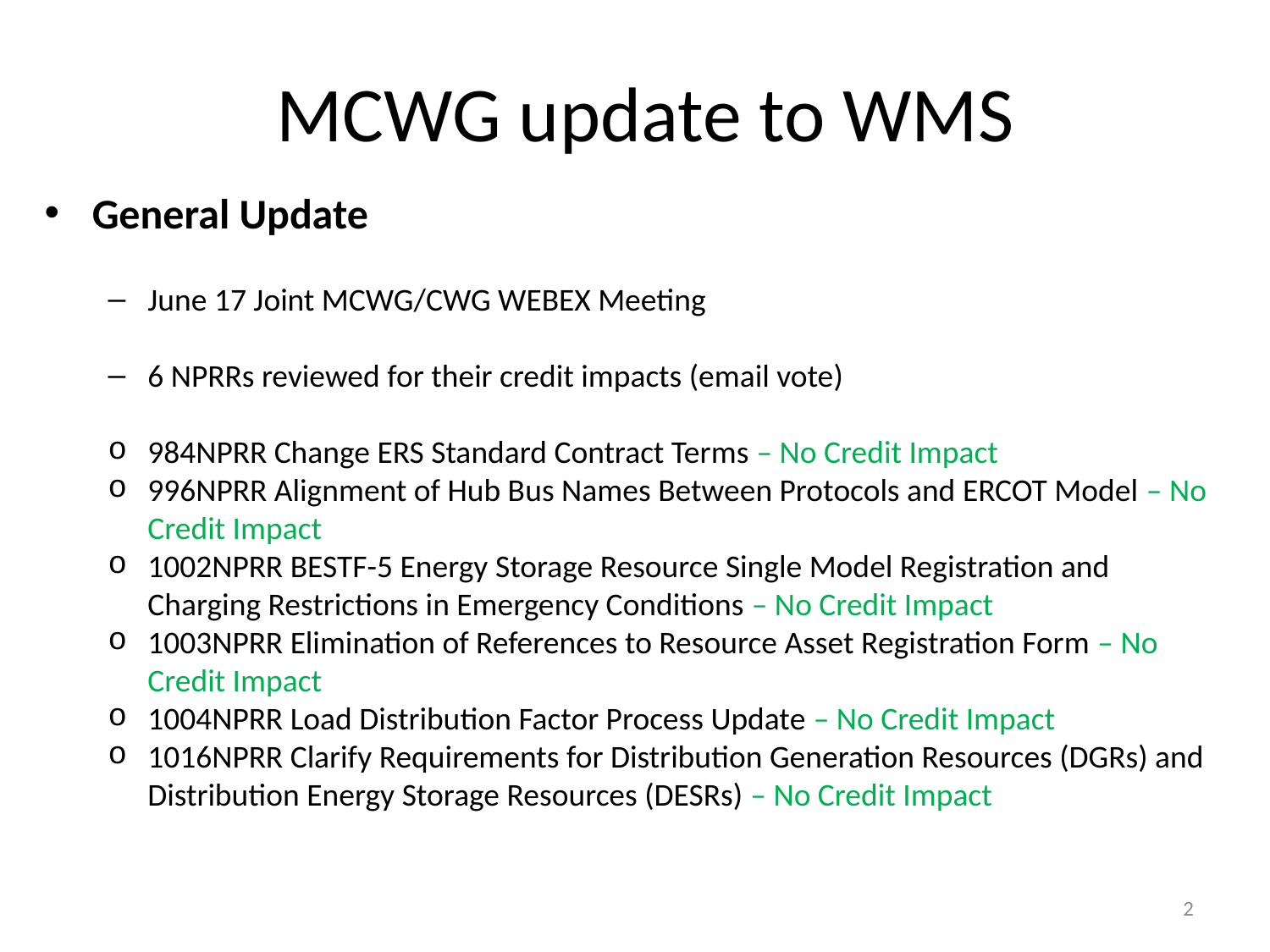

# MCWG update to WMS
General Update

June 17 Joint MCWG/CWG WEBEX Meeting

6 NPRRs reviewed for their credit impacts (email vote)

984NPRR Change ERS Standard Contract Terms – No Credit Impact
996NPRR Alignment of Hub Bus Names Between Protocols and ERCOT Model – No Credit Impact
1002NPRR BESTF-5 Energy Storage Resource Single Model Registration and Charging Restrictions in Emergency Conditions – No Credit Impact
1003NPRR Elimination of References to Resource Asset Registration Form – No Credit Impact
1004NPRR Load Distribution Factor Process Update – No Credit Impact
1016NPRR Clarify Requirements for Distribution Generation Resources (DGRs) and Distribution Energy Storage Resources (DESRs) – No Credit Impact

2